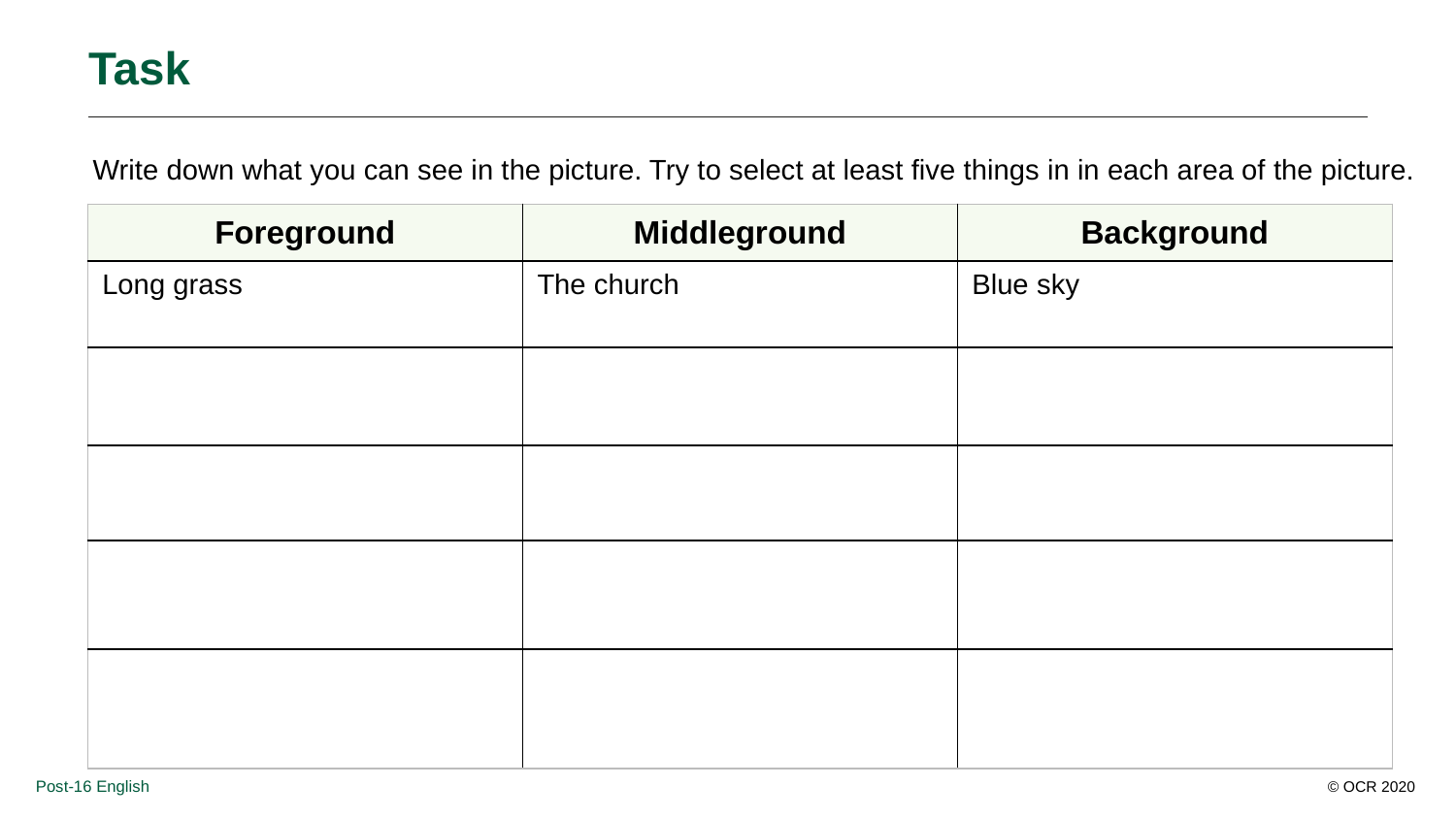

# Task

Write down what you can see in the picture. Try to select at least five things in in each area of the picture.
| Foreground | Middleground | Background |
| --- | --- | --- |
| Long grass | The church | Blue sky |
|  |  |  |
|  |  |  |
|  |  |  |
|  |  |  |
Post-16 English
© OCR 2020